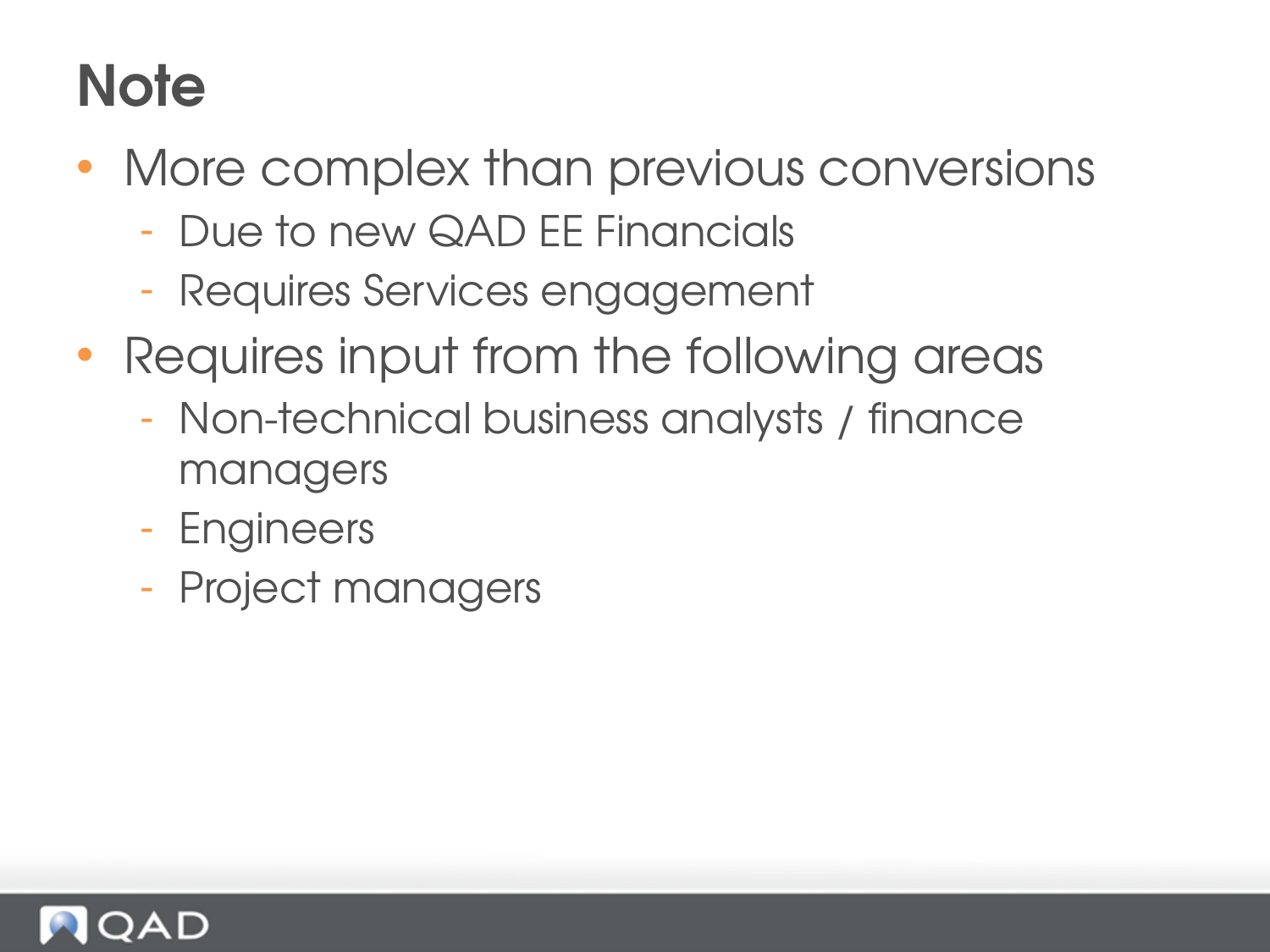

Typical Implementation Process
# Note
More complex than previous conversions
Due to new QAD EE Financials
Requires Services engagement
Requires input from the following areas
Non-technical business analysts / finance managers
Engineers
Project managers